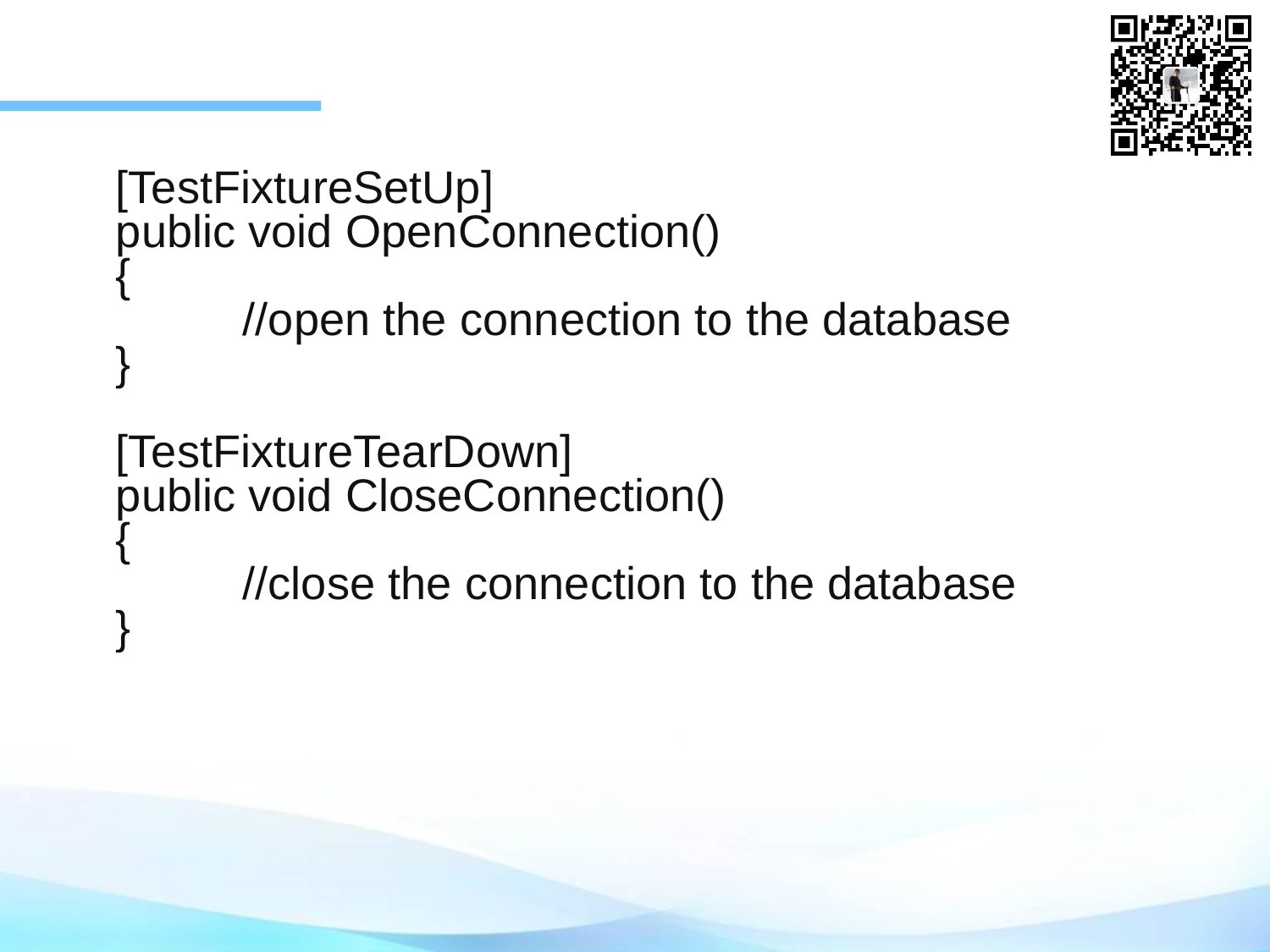

[TestFixtureSetUp]
public void OpenConnection()
{
 	//open the connection to the database
}
 
[TestFixtureTearDown]
public void CloseConnection()
{
	//close the connection to the database
}